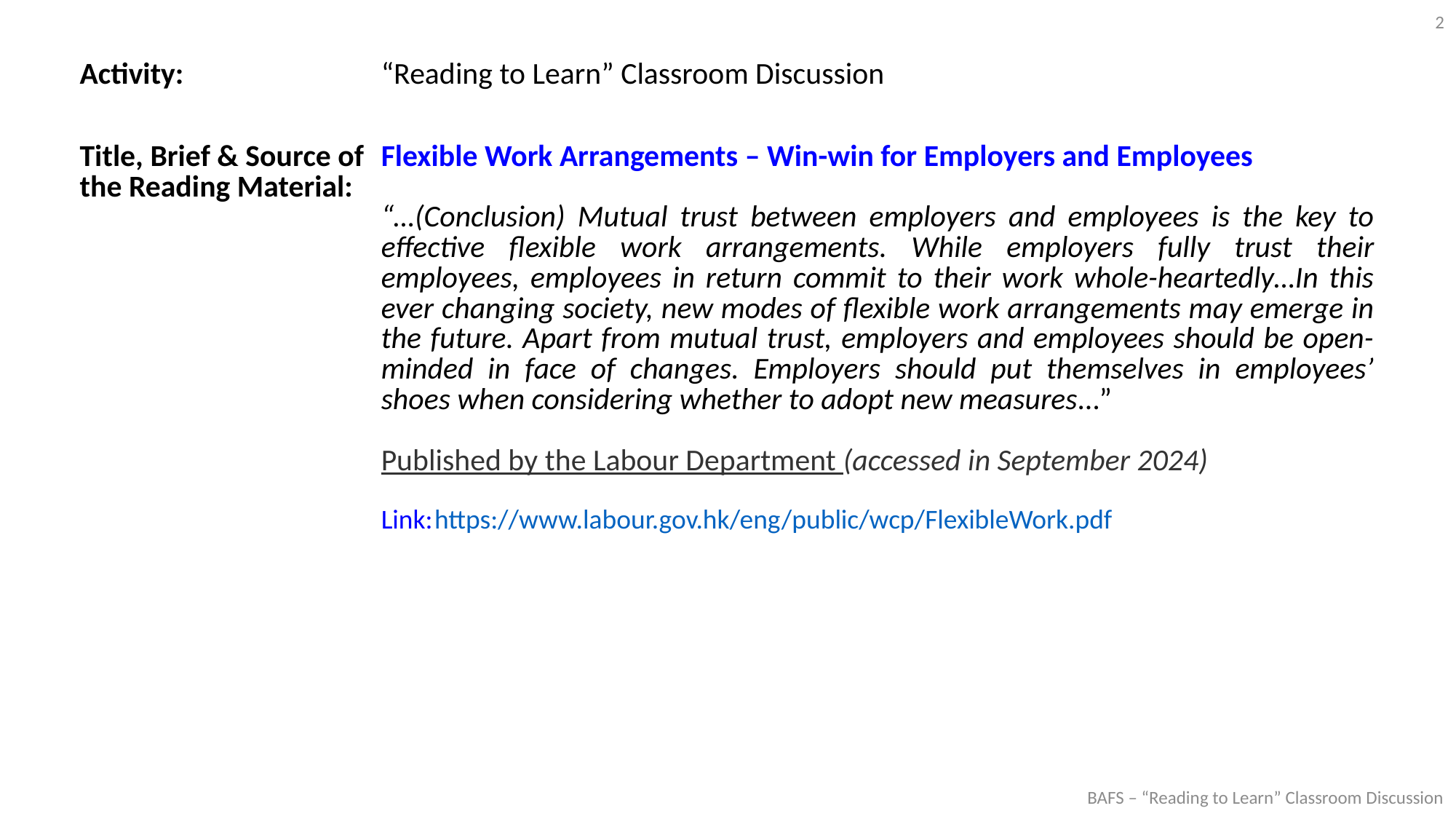

2
| Activity: | “Reading to Learn” Classroom Discussion |
| --- | --- |
| Title, Brief & Source of the Reading Material: | Flexible Work Arrangements – Win-win for Employers and Employees “…(Conclusion) Mutual trust between employers and employees is the key to effective flexible work arrangements. While employers fully trust their employees, employees in return commit to their work whole-heartedly…In this ever changing society, new modes of flexible work arrangements may emerge in the future. Apart from mutual trust, employers and employees should be open-minded in face of changes. Employers should put themselves in employees’ shoes when considering whether to adopt new measures…” Published by the Labour Department (accessed in September 2024) Link: https://www.labour.gov.hk/eng/public/wcp/FlexibleWork.pdf |
BAFS – “Reading to Learn” Classroom Discussion